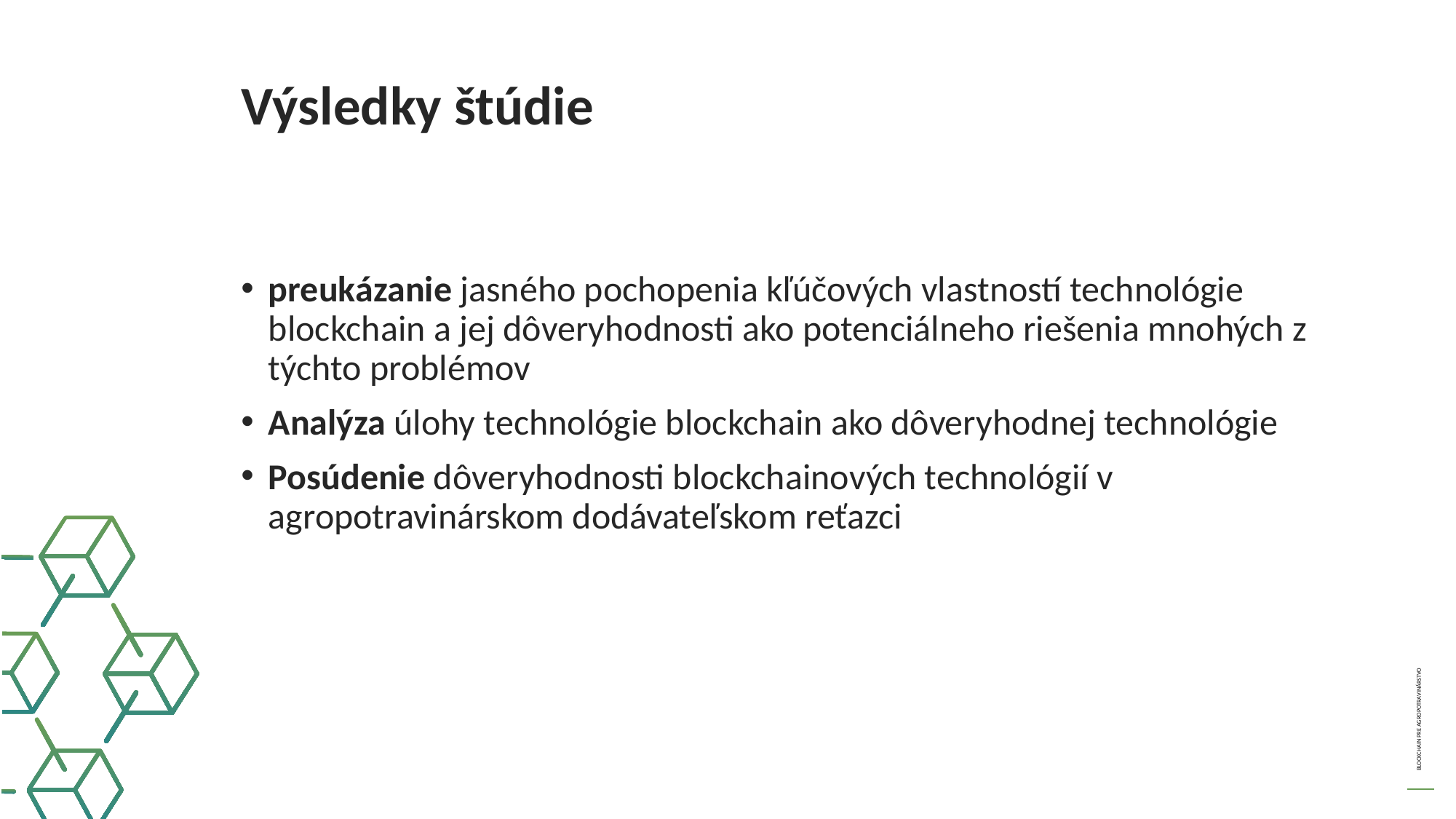

Výsledky štúdie
preukázanie jasného pochopenia kľúčových vlastností technológie blockchain a jej dôveryhodnosti ako potenciálneho riešenia mnohých z týchto problémov
Analýza úlohy technológie blockchain ako dôveryhodnej technológie
Posúdenie dôveryhodnosti blockchainových technológií v agropotravinárskom dodávateľskom reťazci